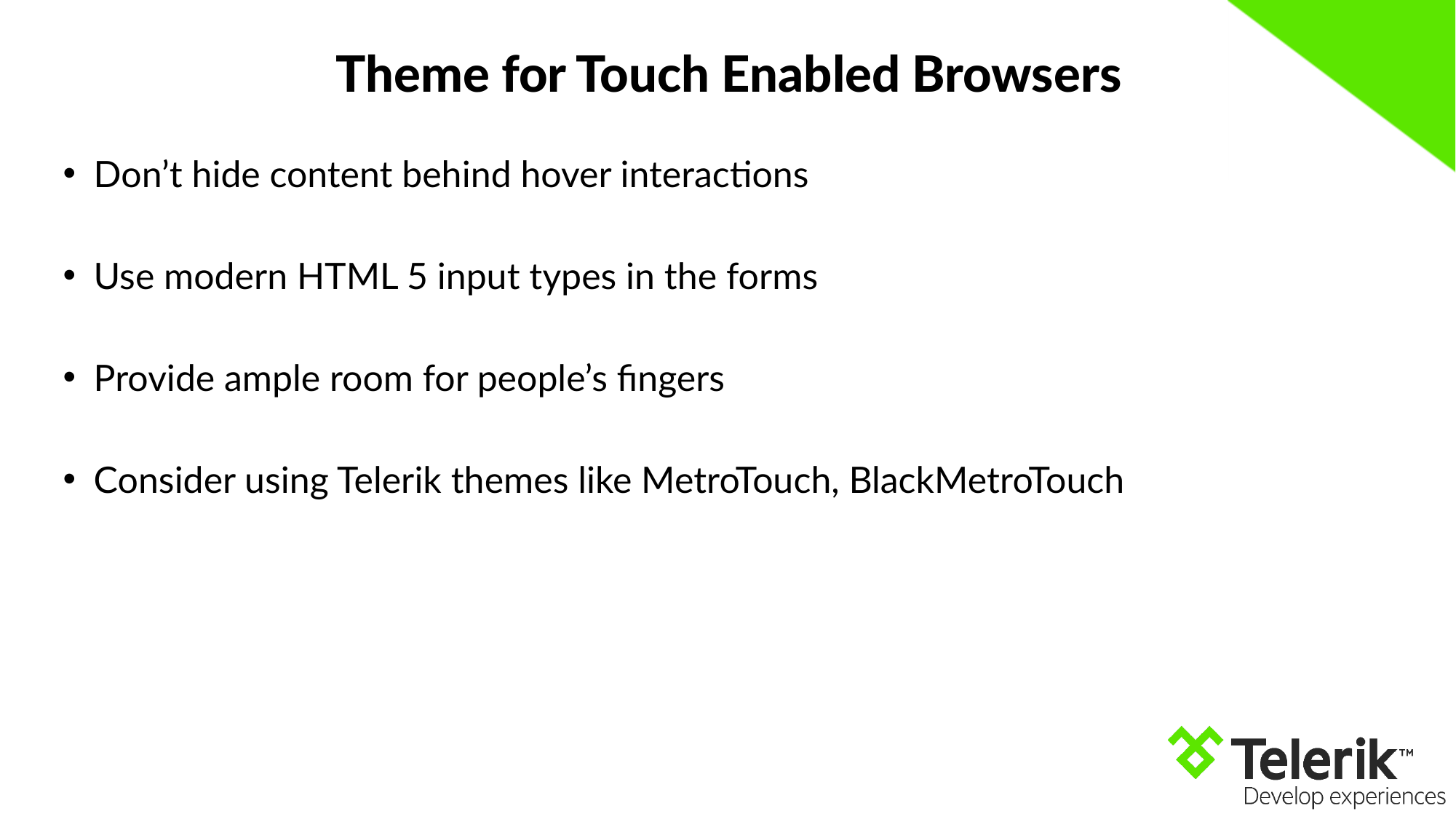

# Theme for Touch Enabled Browsers
Don’t hide content behind hover interactions

Use modern HTML 5 input types in the forms

Provide ample room for people’s fingers

Consider using Telerik themes like MetroTouch, BlackMetroTouch